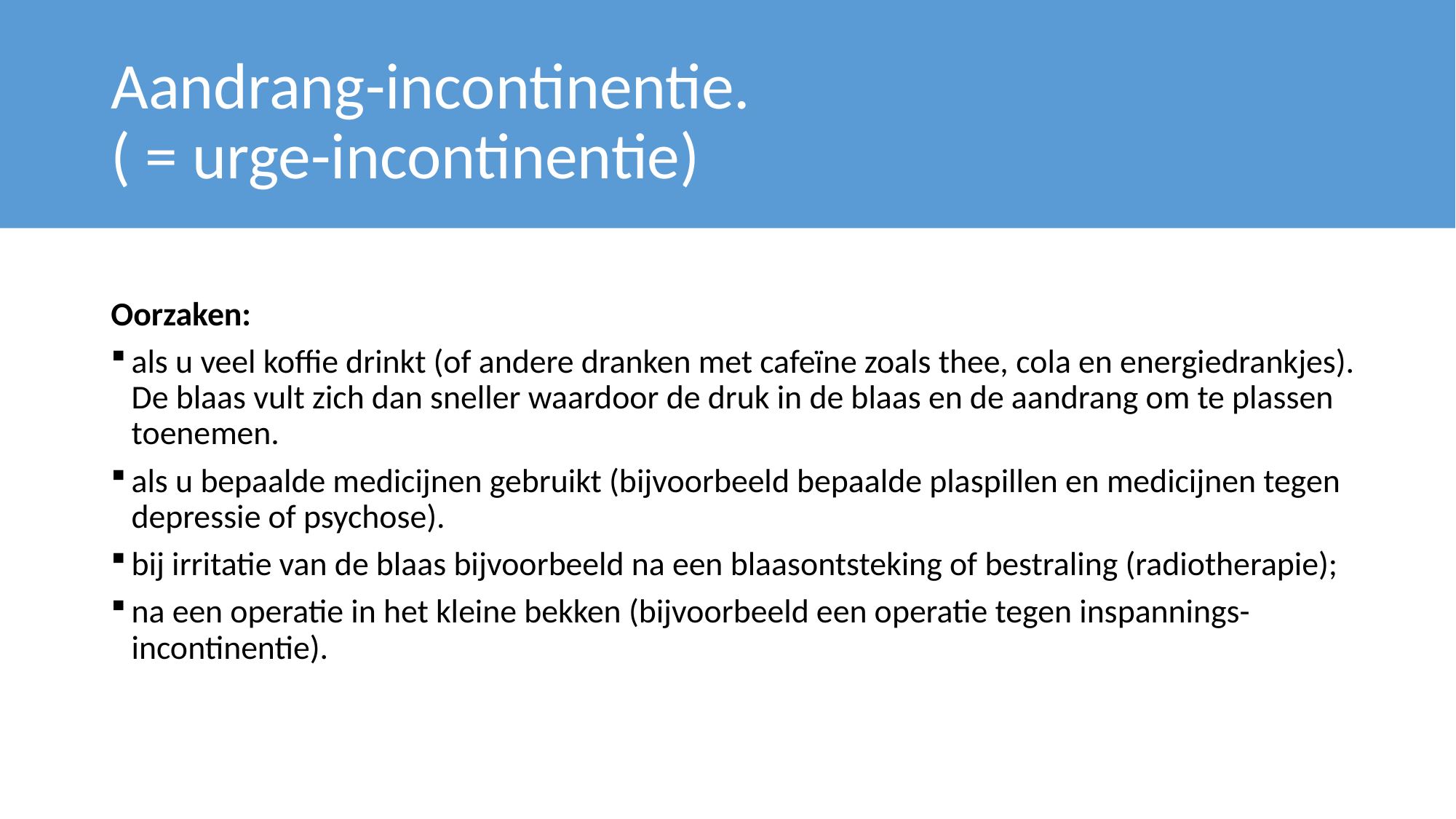

# Aandrang-incontinentie. ( = urge-incontinentie)
Oorzaken:
als u veel koffie drinkt (of andere dranken met cafeïne zoals thee, cola en energiedrankjes). De blaas vult zich dan sneller waardoor de druk in de blaas en de aandrang om te plassen toenemen.
als u bepaalde medicijnen gebruikt (bijvoorbeeld bepaalde plaspillen en medicijnen tegen depressie of psychose).
bij irritatie van de blaas bijvoorbeeld na een blaasontsteking of bestraling (radiotherapie);
na een operatie in het kleine bekken (bijvoorbeeld een operatie tegen inspannings-incontinentie).